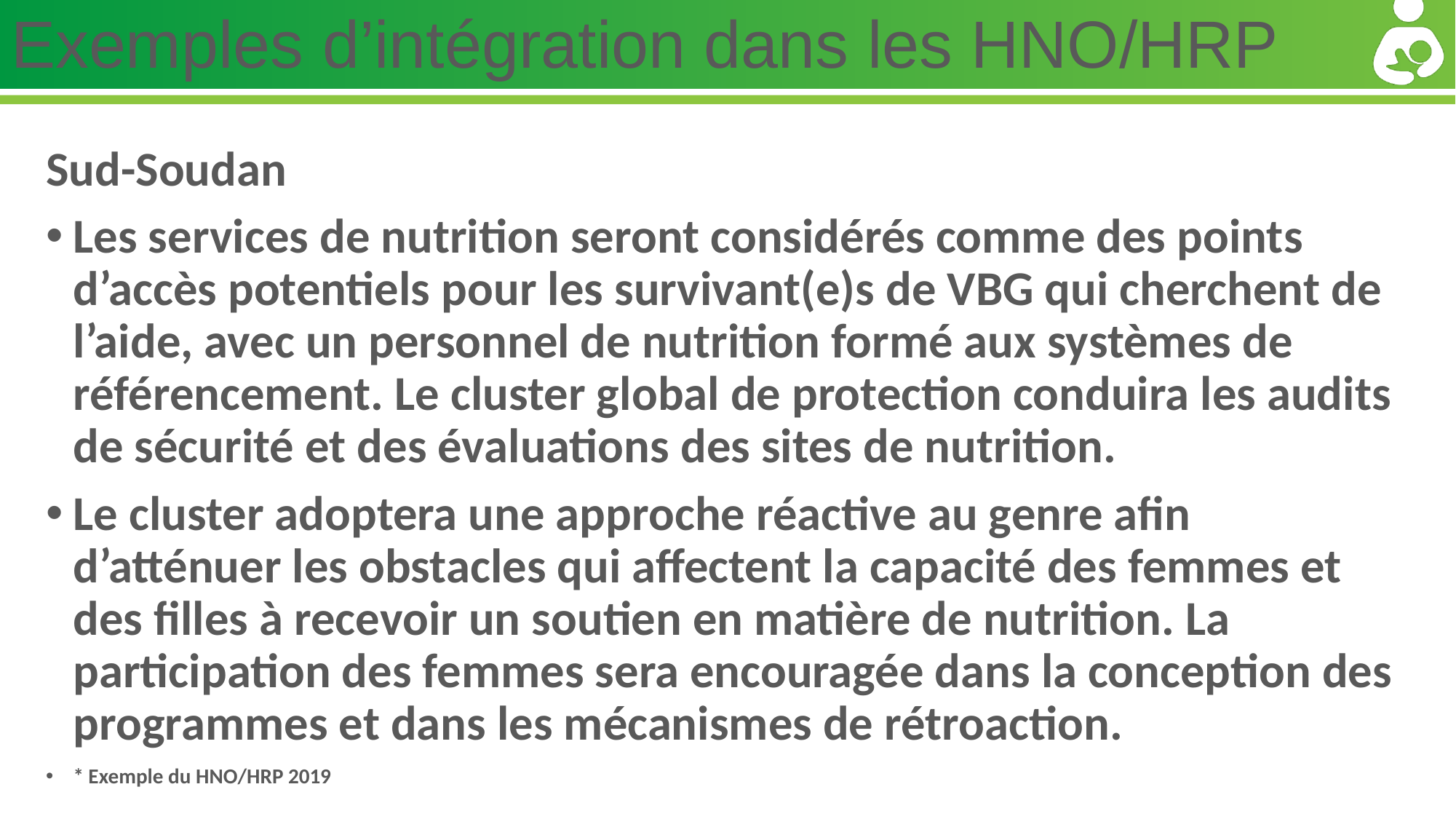

# Exemples d’intégration dans les HNO/HRP
Sud-Soudan
Les services de nutrition seront considérés comme des points d’accès potentiels pour les survivant(e)s de VBG qui cherchent de l’aide, avec un personnel de nutrition formé aux systèmes de référencement. Le cluster global de protection conduira les audits de sécurité et des évaluations des sites de nutrition.
Le cluster adoptera une approche réactive au genre afin d’atténuer les obstacles qui affectent la capacité des femmes et des filles à recevoir un soutien en matière de nutrition. La participation des femmes sera encouragée dans la conception des programmes et dans les mécanismes de rétroaction.
* Exemple du HNO/HRP 2019